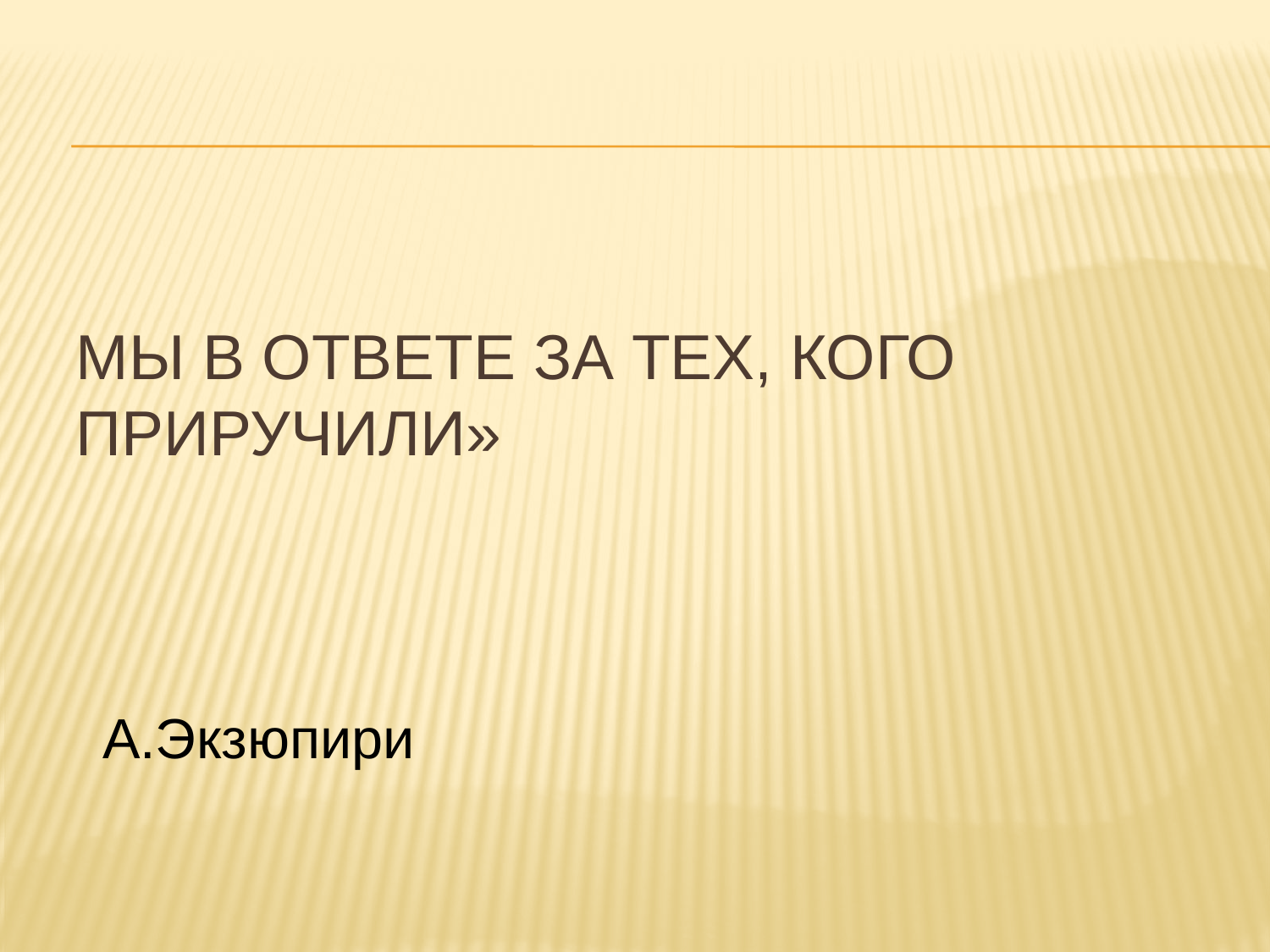

А.Экзюпири
# Мы в ответе за тех, кого приручили»